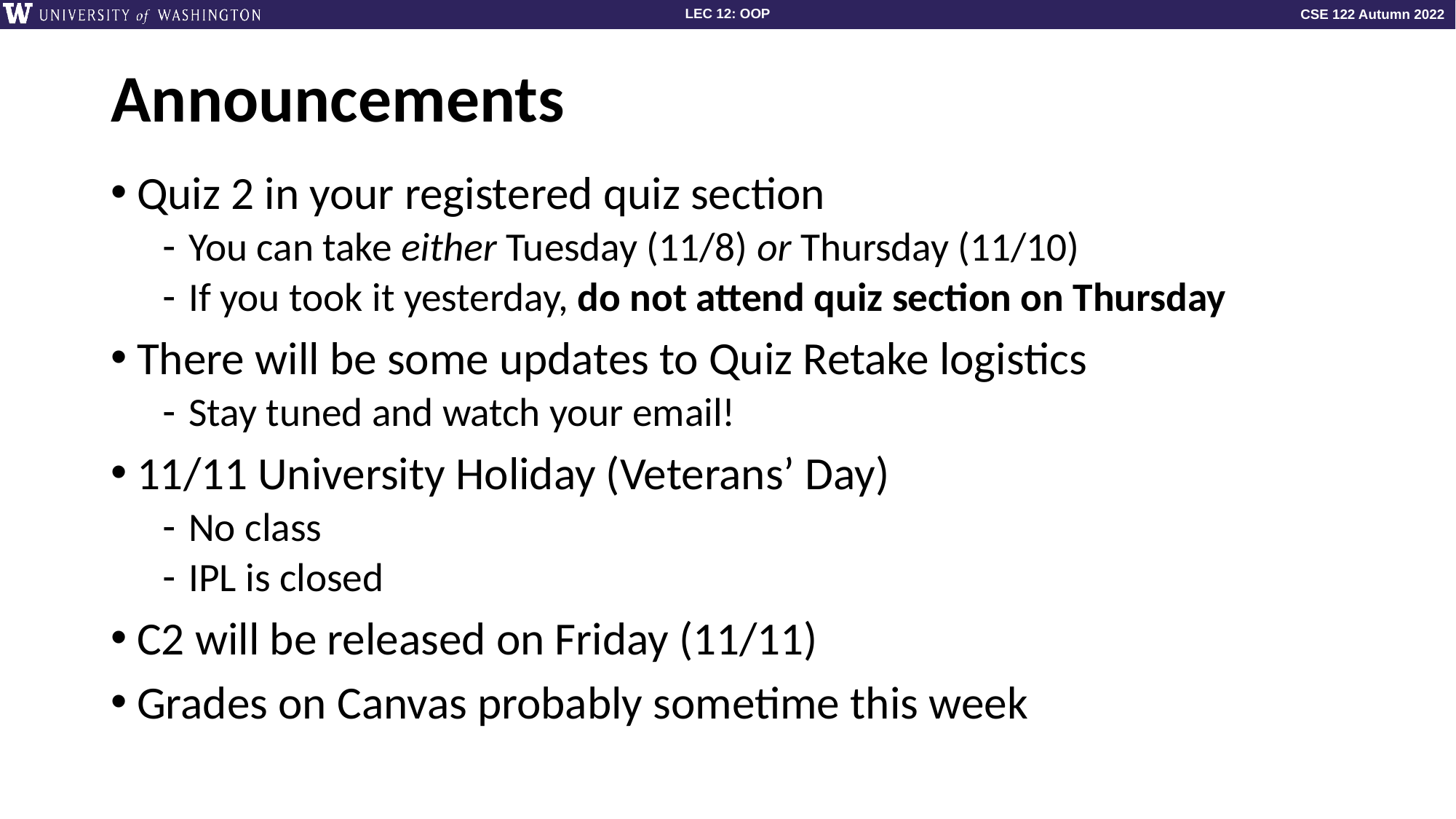

# Announcements
Quiz 2 in your registered quiz section
You can take either Tuesday (11/8) or Thursday (11/10)
If you took it yesterday, do not attend quiz section on Thursday
There will be some updates to Quiz Retake logistics
Stay tuned and watch your email!
11/11 University Holiday (Veterans’ Day)
No class
IPL is closed
C2 will be released on Friday (11/11)
Grades on Canvas probably sometime this week